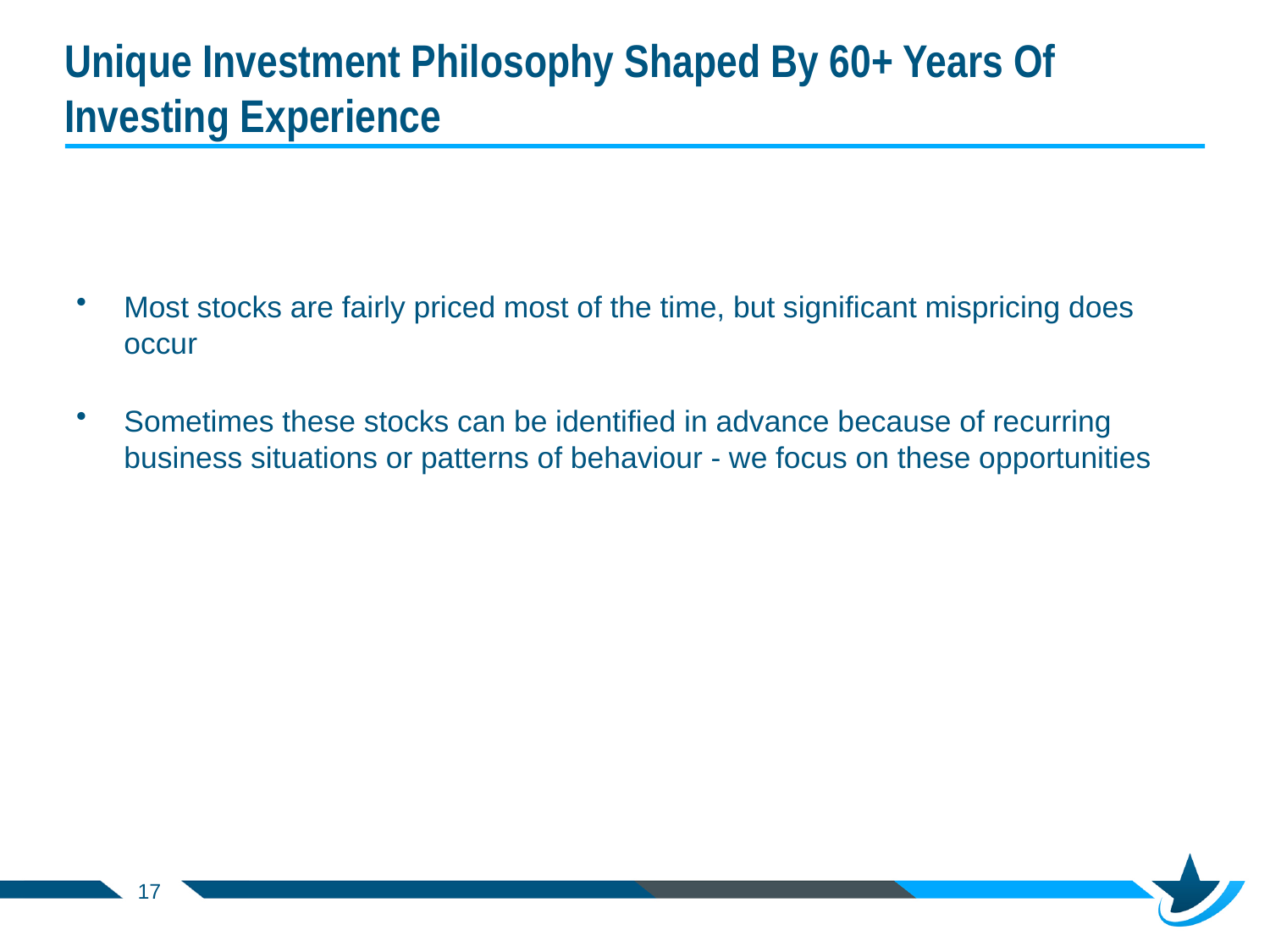

# Unique Investment Philosophy Shaped By 60+ Years Of Investing Experience
Most stocks are fairly priced most of the time, but significant mispricing does occur
Sometimes these stocks can be identified in advance because of recurring business situations or patterns of behaviour - we focus on these opportunities
17